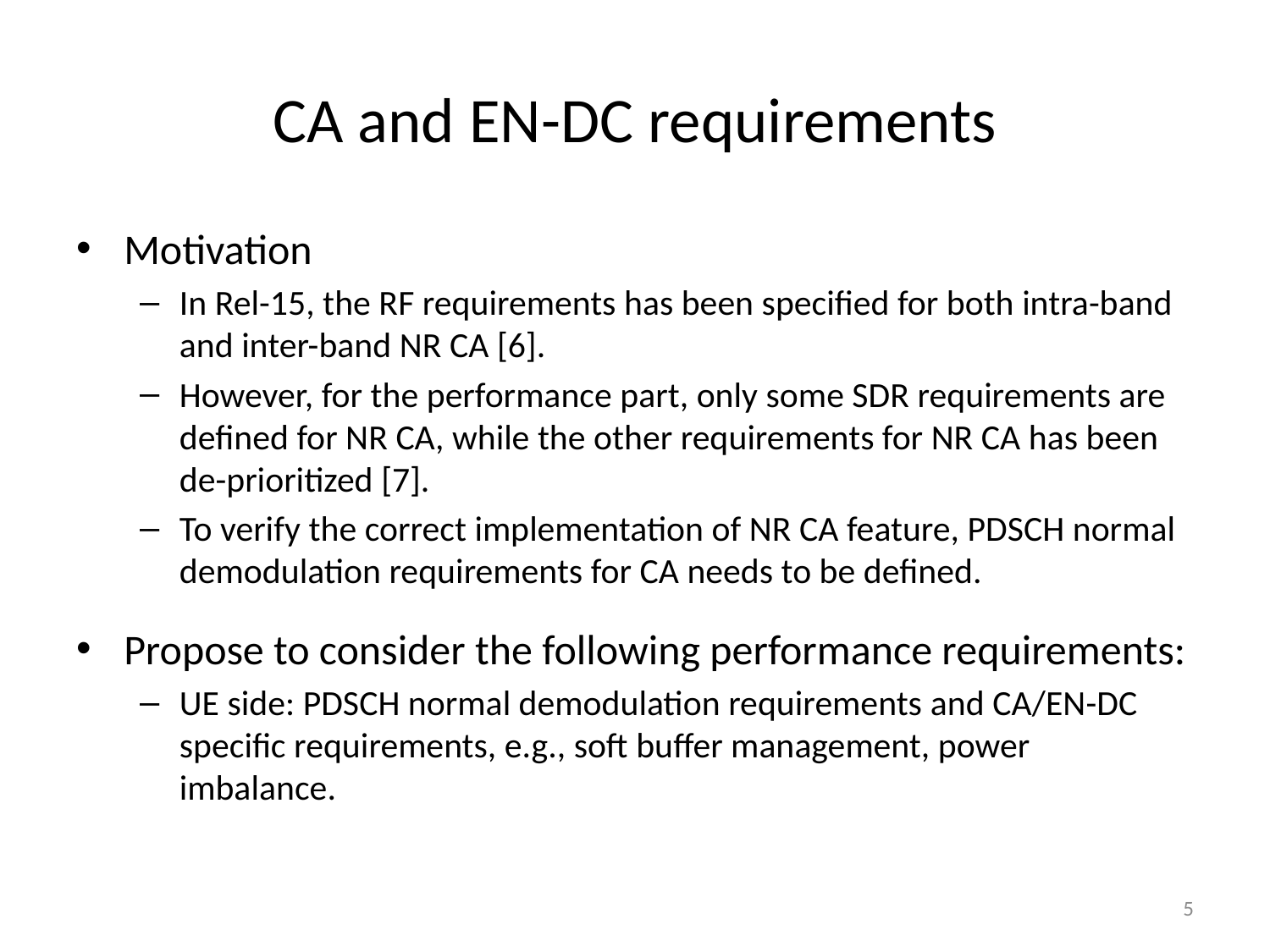

# CA and EN-DC requirements
Motivation
In Rel-15, the RF requirements has been specified for both intra-band and inter-band NR CA [6].
However, for the performance part, only some SDR requirements are defined for NR CA, while the other requirements for NR CA has been de-prioritized [7].
To verify the correct implementation of NR CA feature, PDSCH normal demodulation requirements for CA needs to be defined.
Propose to consider the following performance requirements:
UE side: PDSCH normal demodulation requirements and CA/EN-DC specific requirements, e.g., soft buffer management, power imbalance.

5